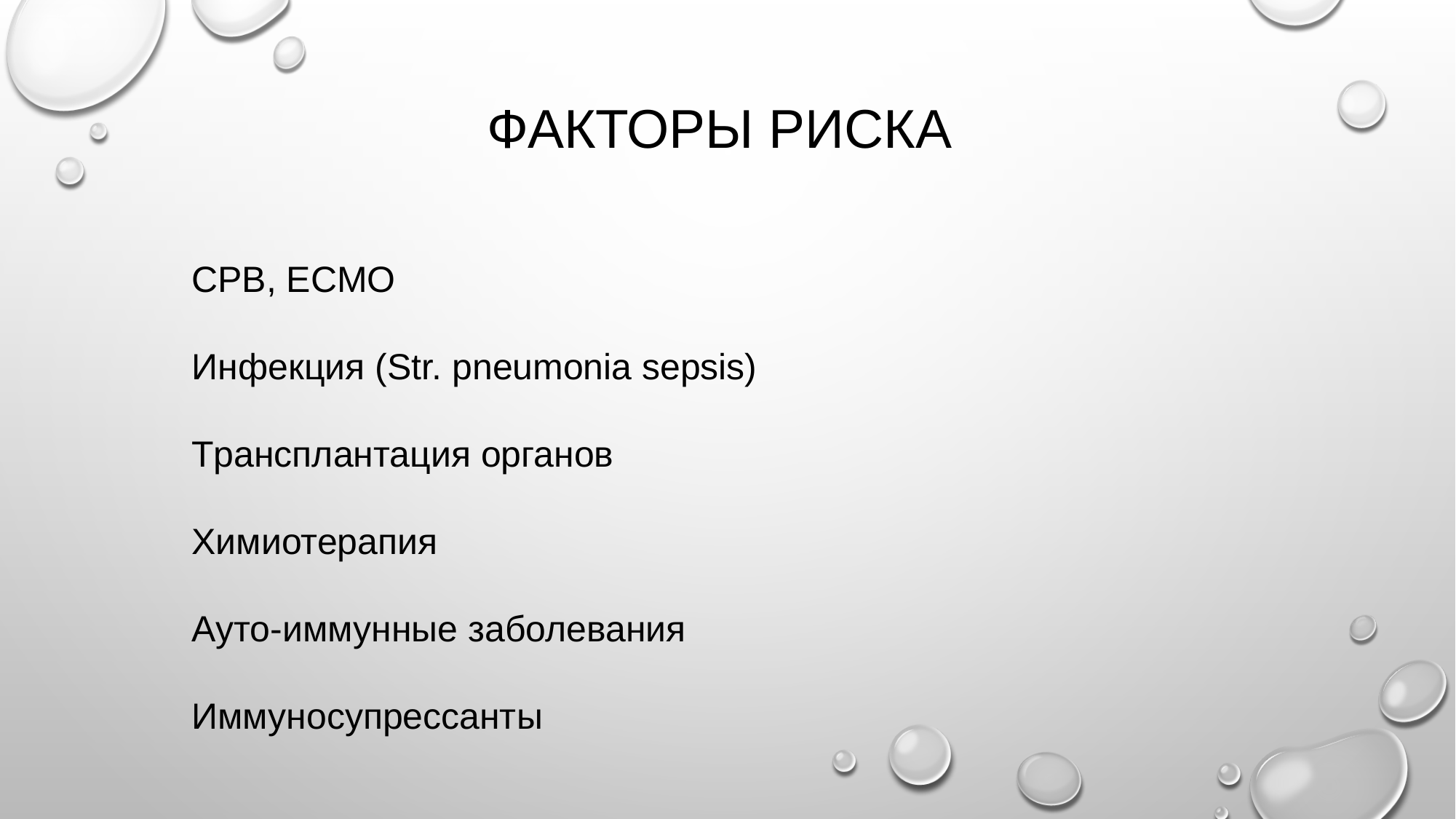

# факторы риска
CPB, ECMO

Инфекция (Str. pneumonia sepsis)

Трансплантация органов

Химиотерапия

Ауто-иммунные заболевания

Иммуносупрессанты